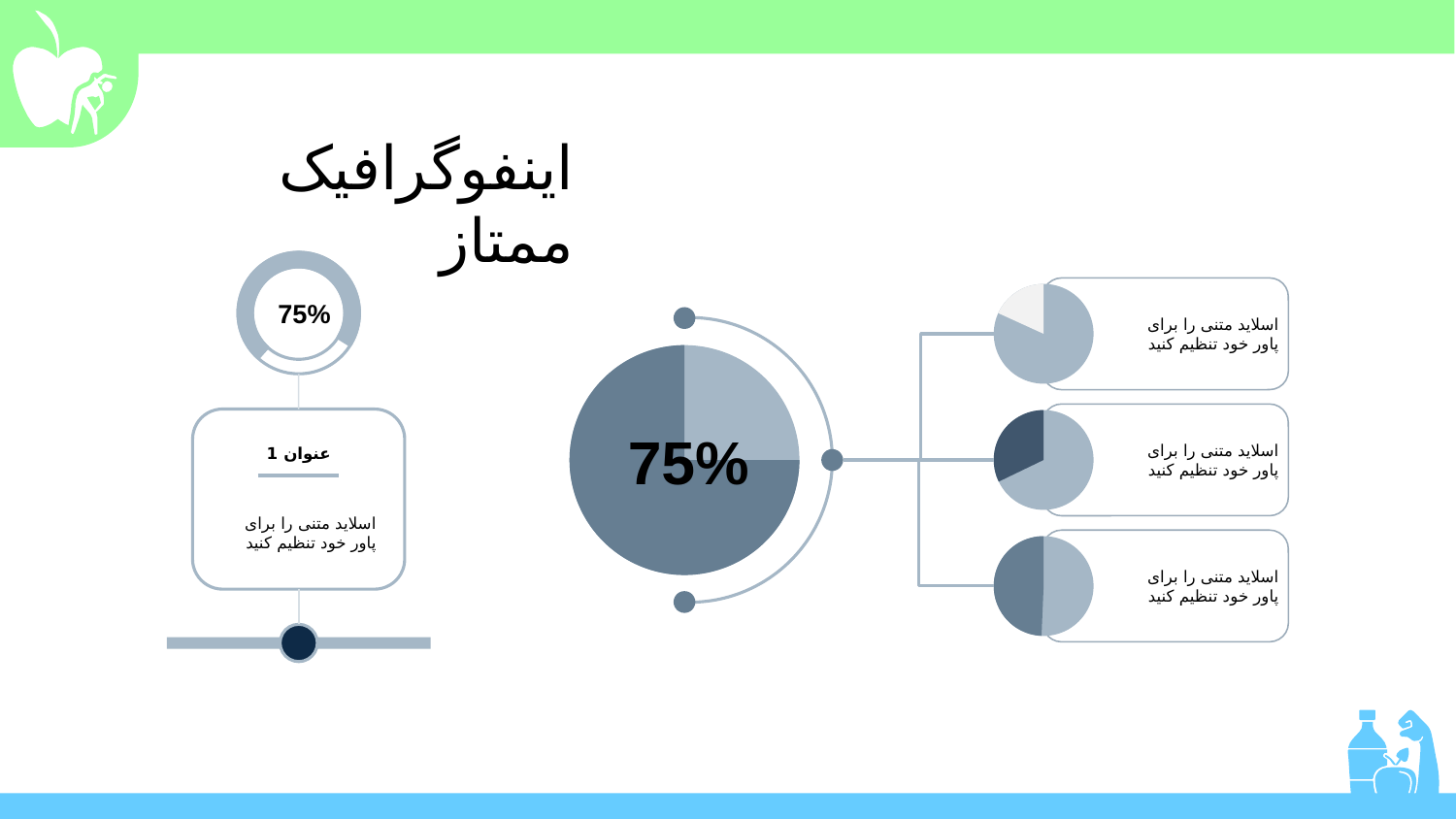

# اینفوگرافیک ممتاز

75%
اسلاید متنی را برای پاور خود تنظیم کنید

75%
اسلاید متنی را برای پاور خود تنظیم کنید
عنوان 1

اسلاید متنی را برای پاور خود تنظیم کنید

اسلاید متنی را برای پاور خود تنظیم کنید